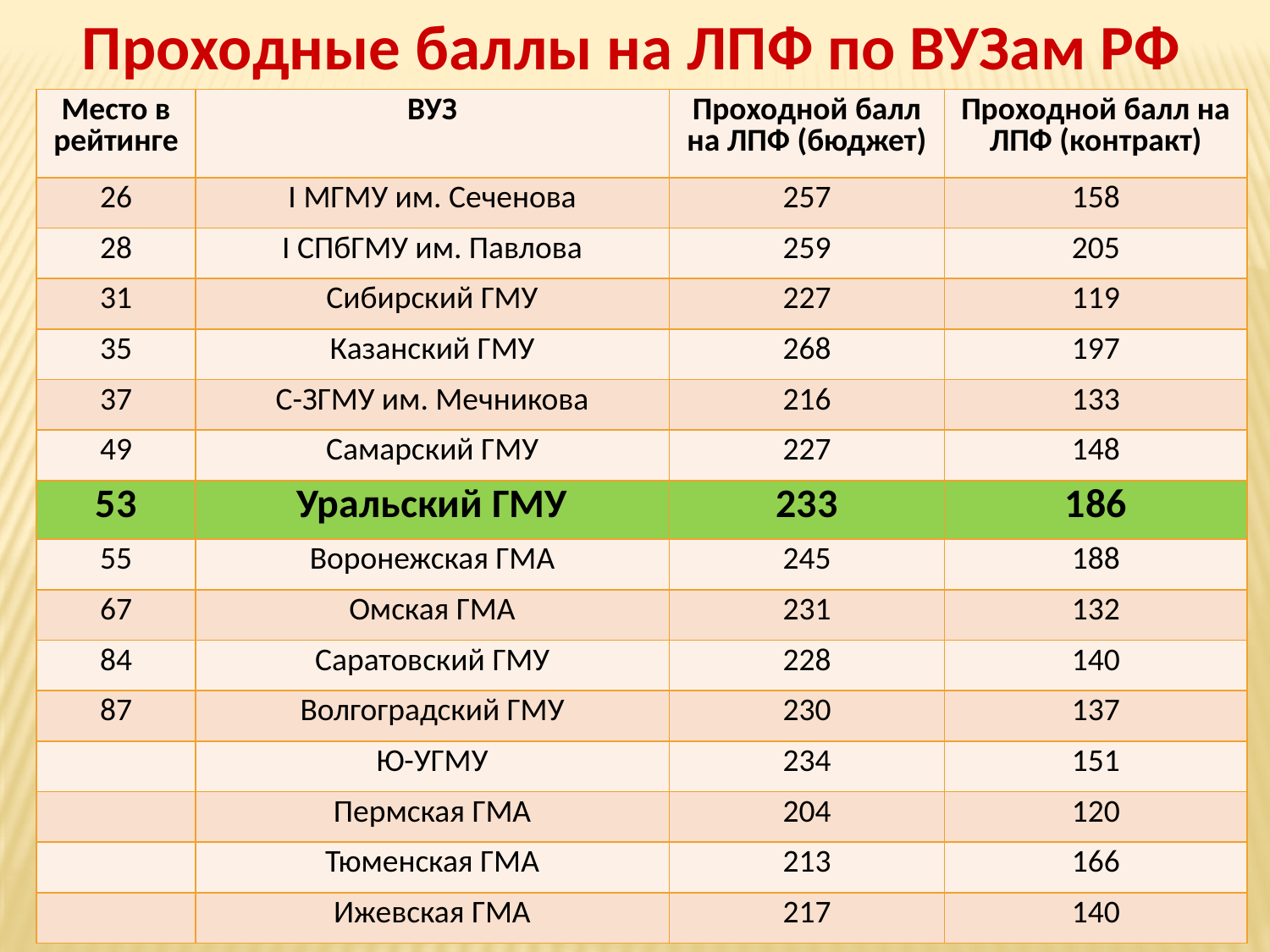

# Проходные баллы на ЛПФ по ВУЗам РФ
| Место в рейтинге | ВУЗ | Проходной балл на ЛПФ (бюджет) | Проходной балл на ЛПФ (контракт) |
| --- | --- | --- | --- |
| 26 | I МГМУ им. Сеченова | 257 | 158 |
| 28 | I СПбГМУ им. Павлова | 259 | 205 |
| 31 | Сибирский ГМУ | 227 | 119 |
| 35 | Казанский ГМУ | 268 | 197 |
| 37 | С-ЗГМУ им. Мечникова | 216 | 133 |
| 49 | Самарский ГМУ | 227 | 148 |
| 53 | Уральский ГМУ | 233 | 186 |
| 55 | Воронежская ГМА | 245 | 188 |
| 67 | Омская ГМА | 231 | 132 |
| 84 | Саратовский ГМУ | 228 | 140 |
| 87 | Волгоградский ГМУ | 230 | 137 |
|  | Ю-УГМУ | 234 | 151 |
|  | Пермская ГМА | 204 | 120 |
|  | Тюменская ГМА | 213 | 166 |
|  | Ижевская ГМА | 217 | 140 |